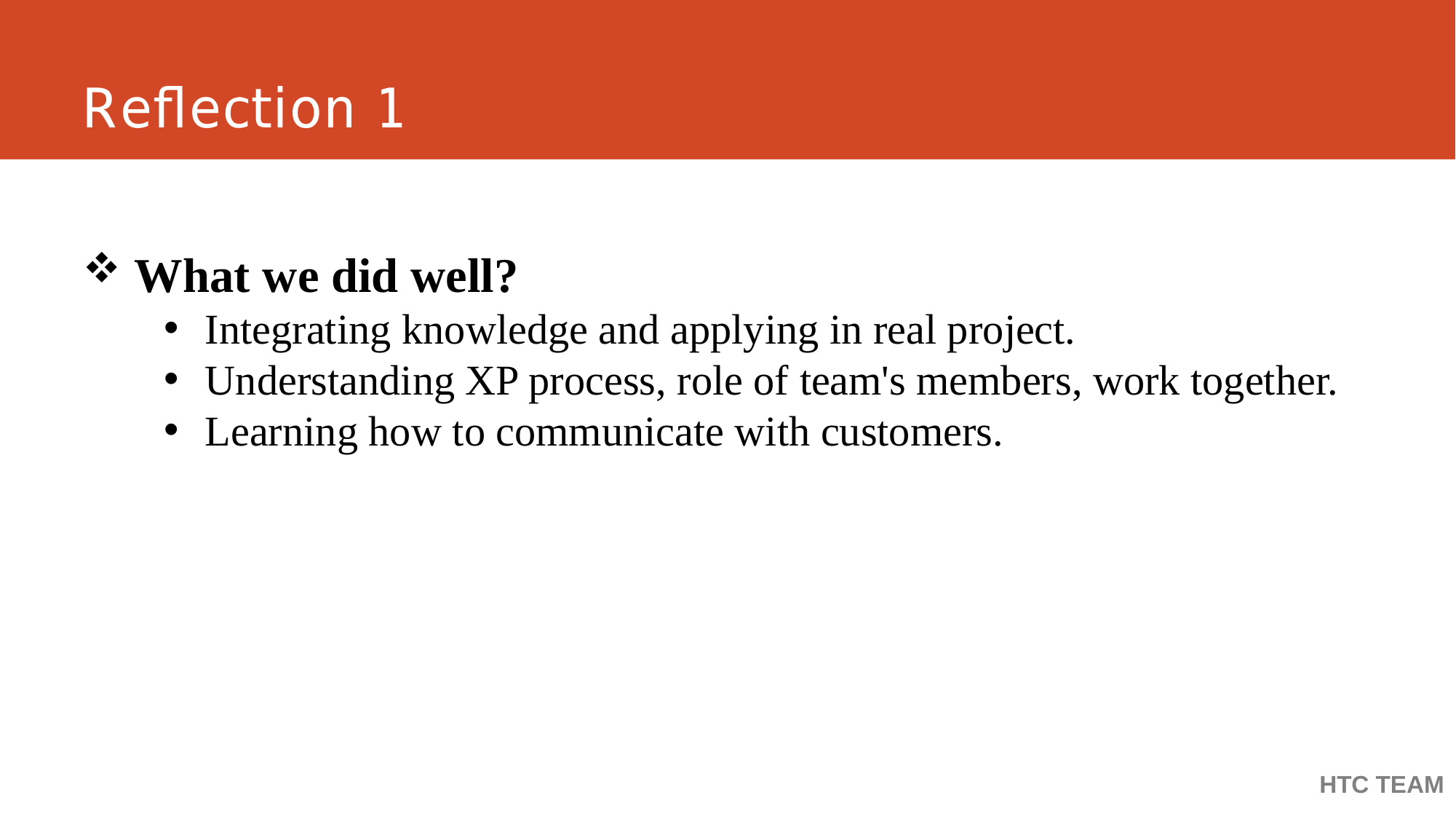

# Reflection 1
 What we did well?
Integrating knowledge and applying in real project.
Understanding XP process, role of team's members, work together.
Learning how to communicate with customers.
HTC TEAM